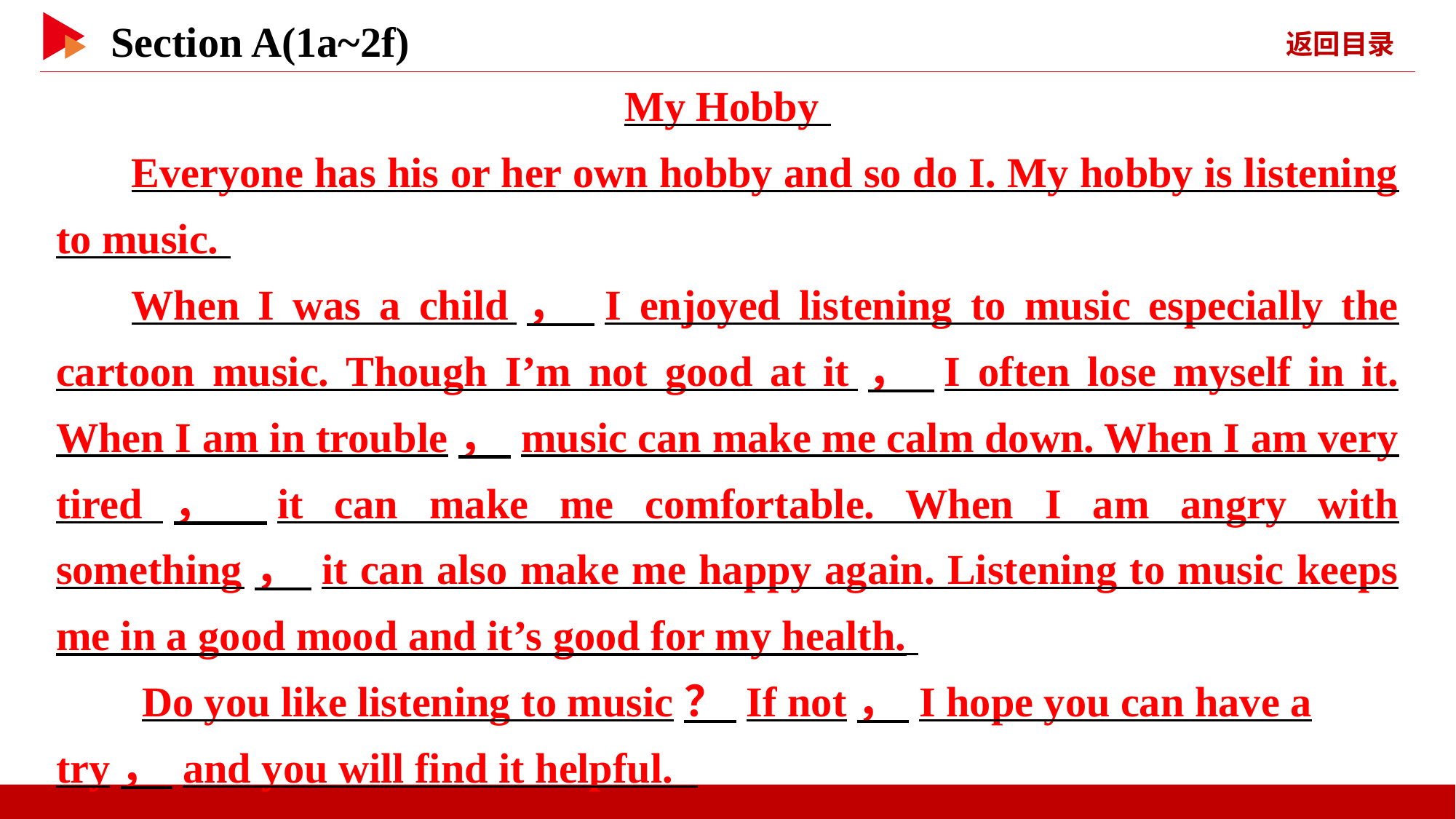

My Hobby
Everyone has his or her own hobby and so do I. My hobby is listening to music.
When I was a child， I enjoyed listening to music especially the cartoon music. Though I’m not good at it， I often lose myself in it. When I am in trouble， music can make me calm down. When I am very tired， it can make me comfortable. When I am angry with something， it can also make me happy again. Listening to music keeps me in a good mood and it’s good for my health.
Do you like listening to music？ If not， I hope you can have a try， and you will find it helpful.